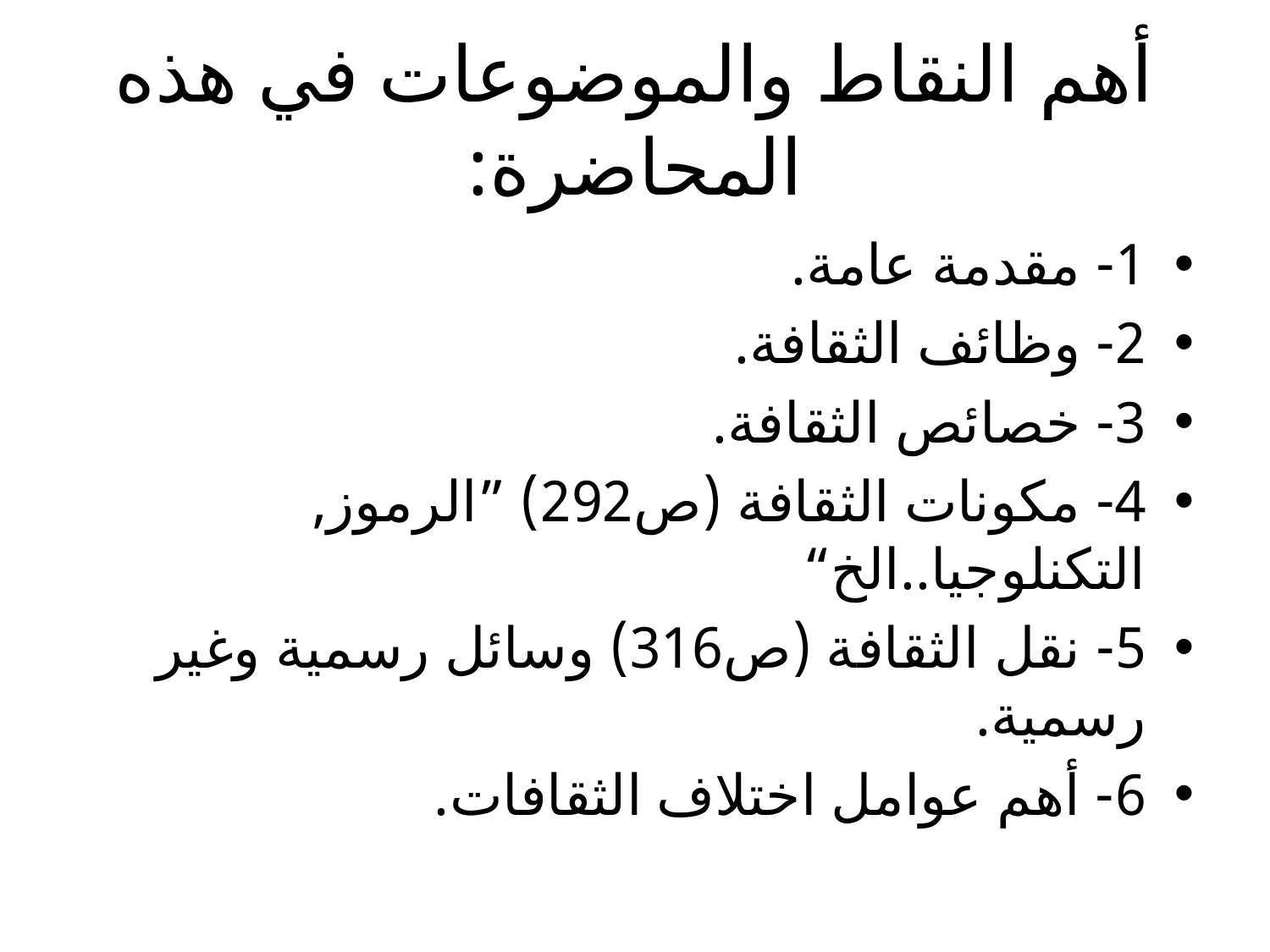

# أهم النقاط والموضوعات في هذه المحاضرة:
1- مقدمة عامة.
2- وظائف الثقافة.
3- خصائص الثقافة.
4- مكونات الثقافة (ص292) ”الرموز, التكنلوجيا..الخ“
5- نقل الثقافة (ص316) وسائل رسمية وغير رسمية.
6- أهم عوامل اختلاف الثقافات.